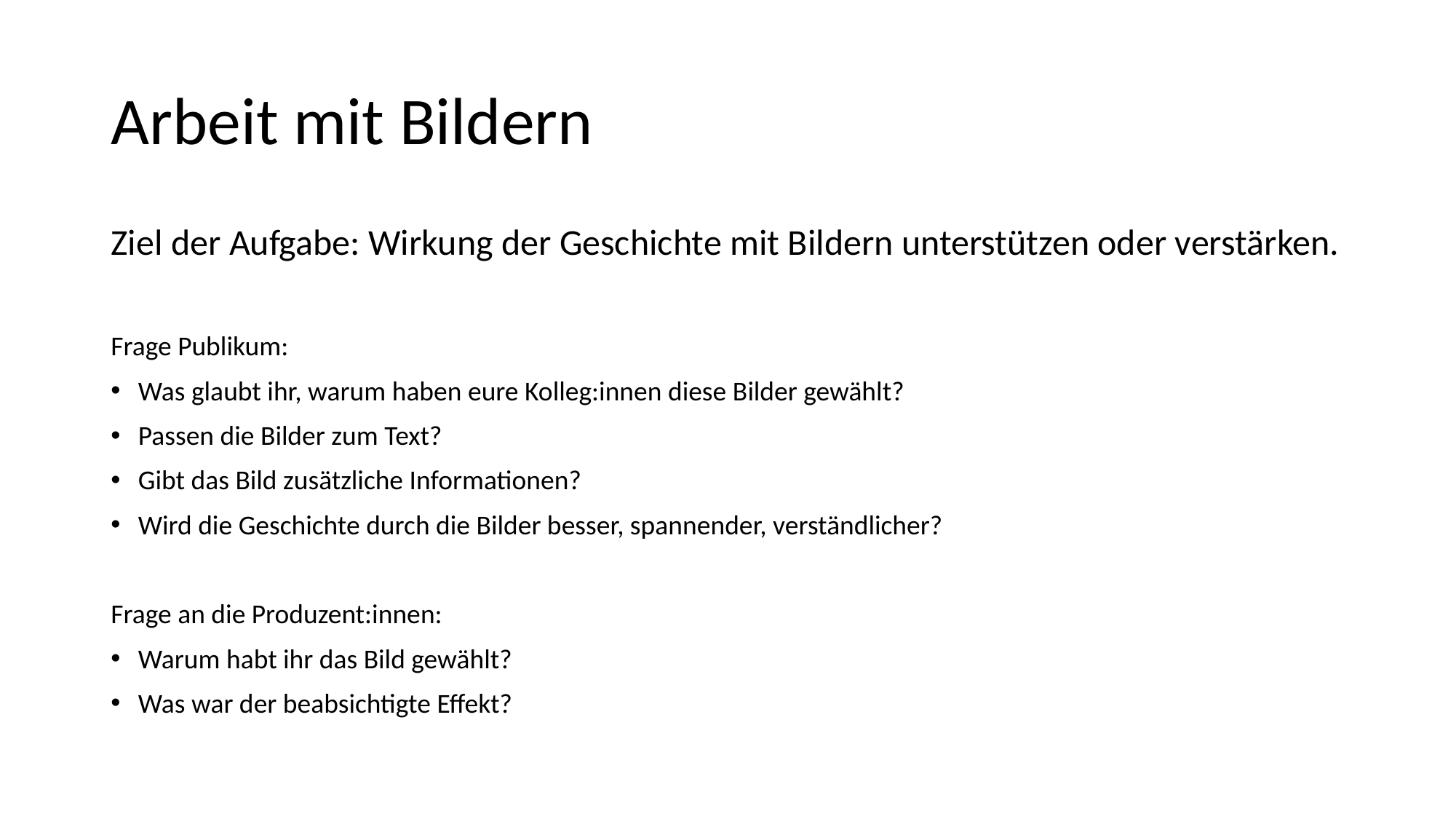

# Arbeit mit Bildern
Ziel der Aufgabe: Wirkung der Geschichte mit Bildern unterstützen oder verstärken.

Frage Publikum:
Was glaubt ihr, warum haben eure Kolleg:innen diese Bilder gewählt?
Passen die Bilder zum Text?
Gibt das Bild zusätzliche Informationen?
Wird die Geschichte durch die Bilder besser, spannender, verständlicher?

Frage an die Produzent:innen:
Warum habt ihr das Bild gewählt?
Was war der beabsichtigte Effekt?